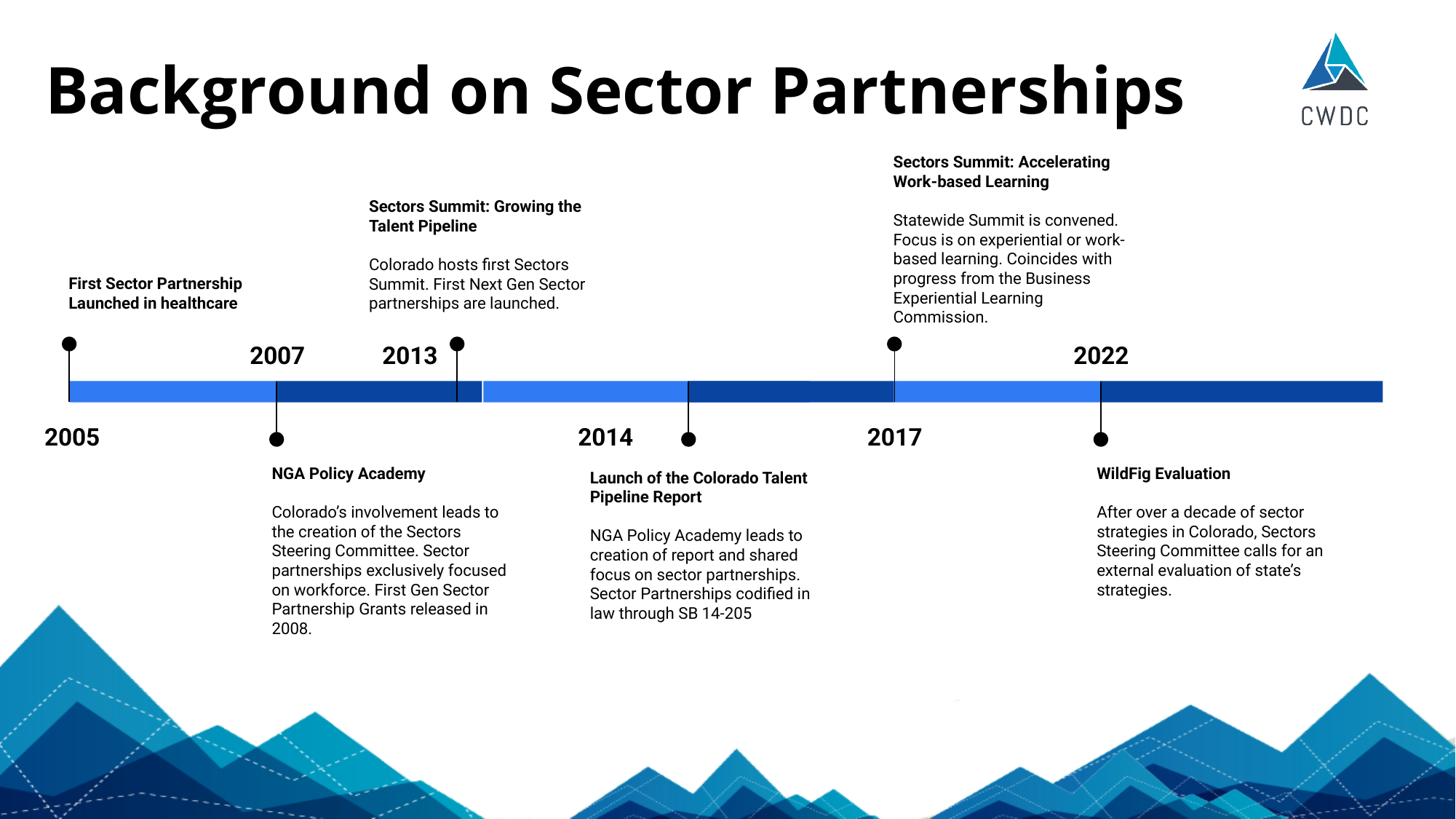

Background on Sector Partnerships
Sectors Summit: Accelerating Work-based Learning

Statewide Summit is convened. Focus is on experiential or work-based learning. Coincides with progress from the Business Experiential Learning Commission.

2017
Sectors Summit: Growing the Talent Pipeline

Colorado hosts first Sectors Summit. First Next Gen Sector partnerships are launched.
2013

First Sector Partnership Launched in healthcare

2005
2007

NGA Policy Academy

Colorado’s involvement leads to the creation of the Sectors Steering Committee. Sector partnerships exclusively focused on workforce. First Gen Sector Partnership Grants released in 2008.
2022

WildFig Evaluation

After over a decade of sector strategies in Colorado, Sectors Steering Committee calls for an external evaluation of state’s strategies.

2014
Launch of the Colorado Talent Pipeline Report

NGA Policy Academy leads to creation of report and shared focus on sector partnerships. Sector Partnerships codified in law through SB 14-205